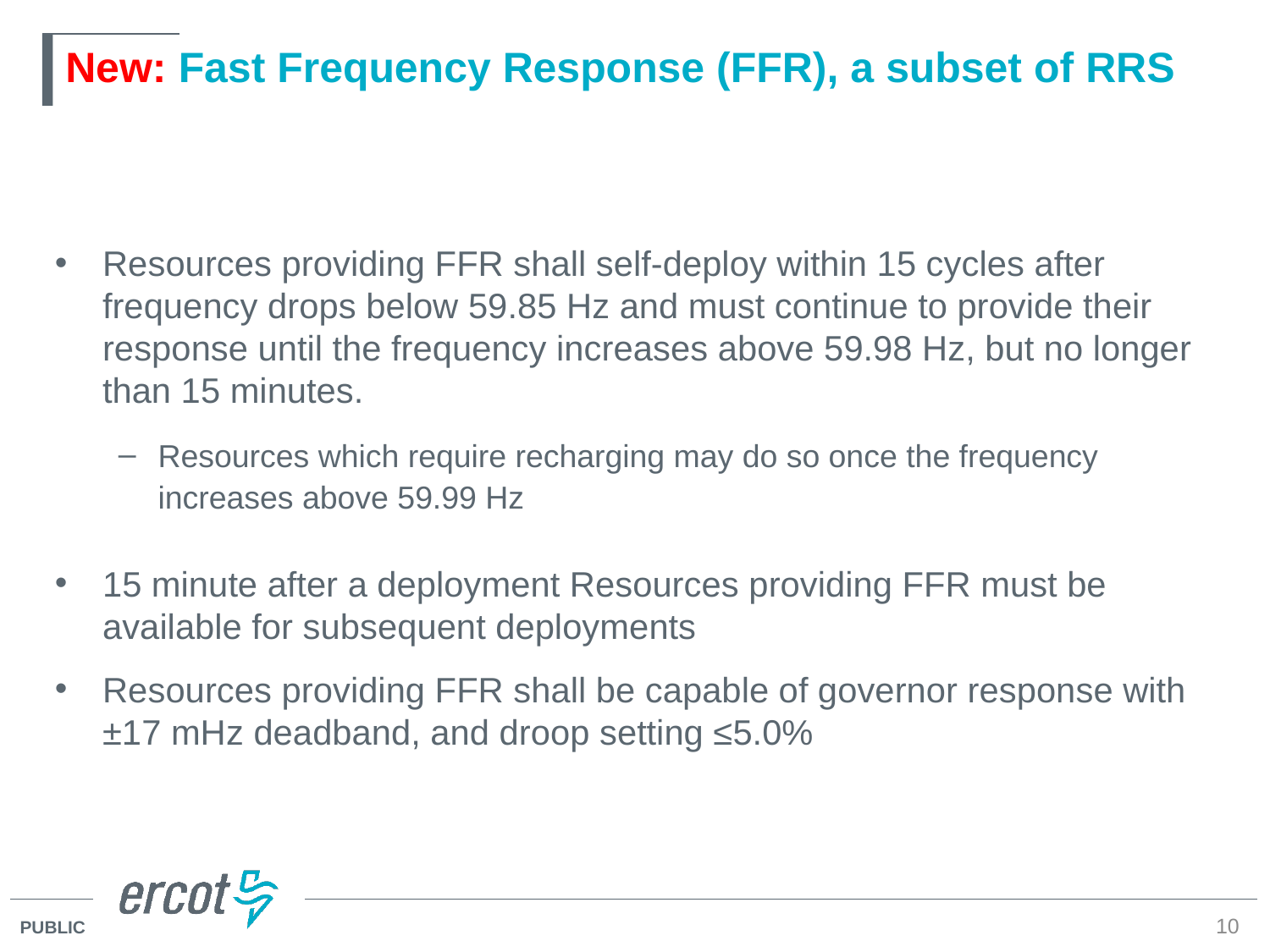

# New: Fast Frequency Response (FFR), a subset of RRS

Resources providing FFR shall self-deploy within 15 cycles after frequency drops below 59.85 Hz and must continue to provide their response until the frequency increases above 59.98 Hz, but no longer than 15 minutes.

Resources which require recharging may do so once the frequency increases above 59.99 Hz

15 minute after a deployment Resources providing FFR must be available for subsequent deployments

Resources providing FFR shall be capable of governor response with ±17 mHz deadband, and droop setting ≤5.0%
10